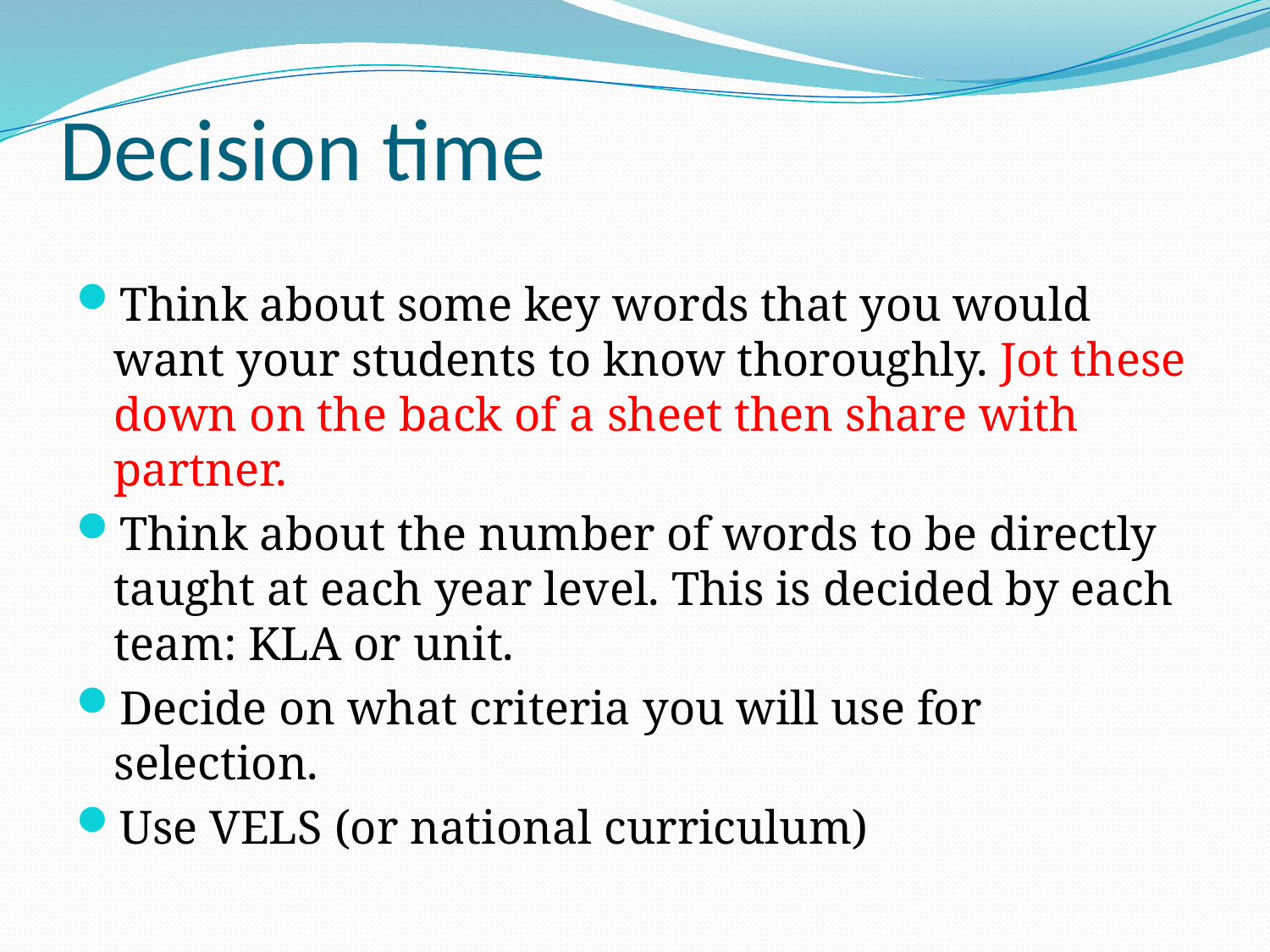

# Decision time
Think about some key words that you would want your students to know thoroughly. Jot these down on the back of a sheet then share with partner.
Think about the number of words to be directly taught at each year level. This is decided by each team: KLA or unit.
Decide on what criteria you will use for selection.
Use VELS (or national curriculum)